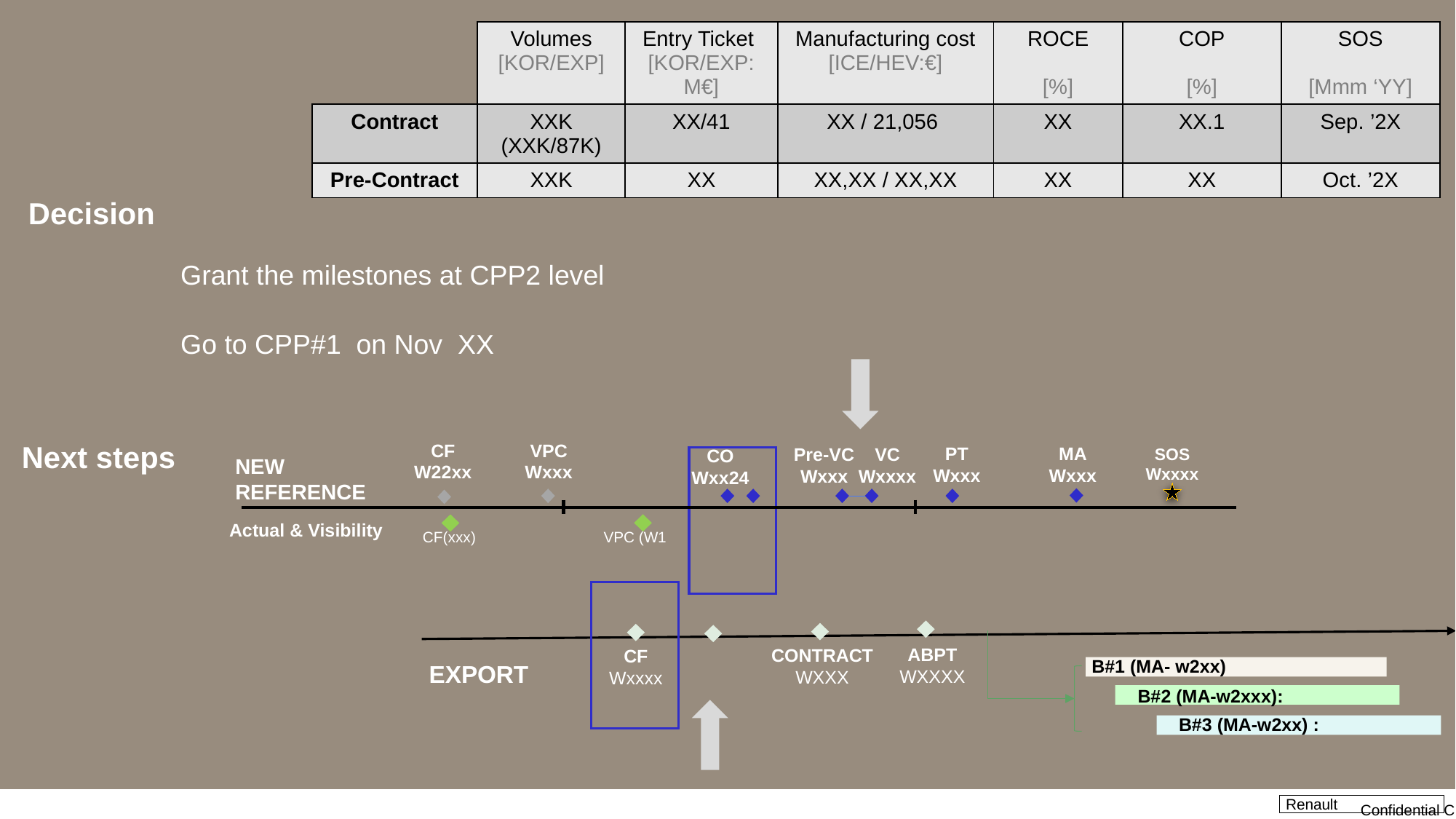

|  | Volumes [KOR/EXP] | Entry Ticket [KOR/EXP: M€] | Manufacturing cost [ICE/HEV:€] | ROCE [%] | COP [%] | SOS [Mmm ‘YY] |
| --- | --- | --- | --- | --- | --- | --- |
| Contract | XXK (XXK/87K) | XX/41 | XX / 21,056 | XX | XX.1 | Sep. ’2X |
| Pre-Contract | XXK | XX | XX,XX / XX,XX | XX | XX | Oct. ’2X |
# Decision
Grant the milestones at CPP2 level

Go to CPP#1  on Nov  XX

CF
W22xx
VPC
Wxxx
PT
Wxxx
MA
Wxxx
Next steps
VC
Wxxxx
Pre-VC
Wxxx
SOS
Wxxxx
CO
Wxx24

NEW
REFERENCE

Actual & Visibility
VPC (W1
CF(xxx)

ABPT
WXXXX
CONTRACT
WXXX
CF
Wxxxx
B#1 (MA- w2xx)

EXPORT

B#2 (MA-w2xxx):

B#3 (MA-w2xx) :